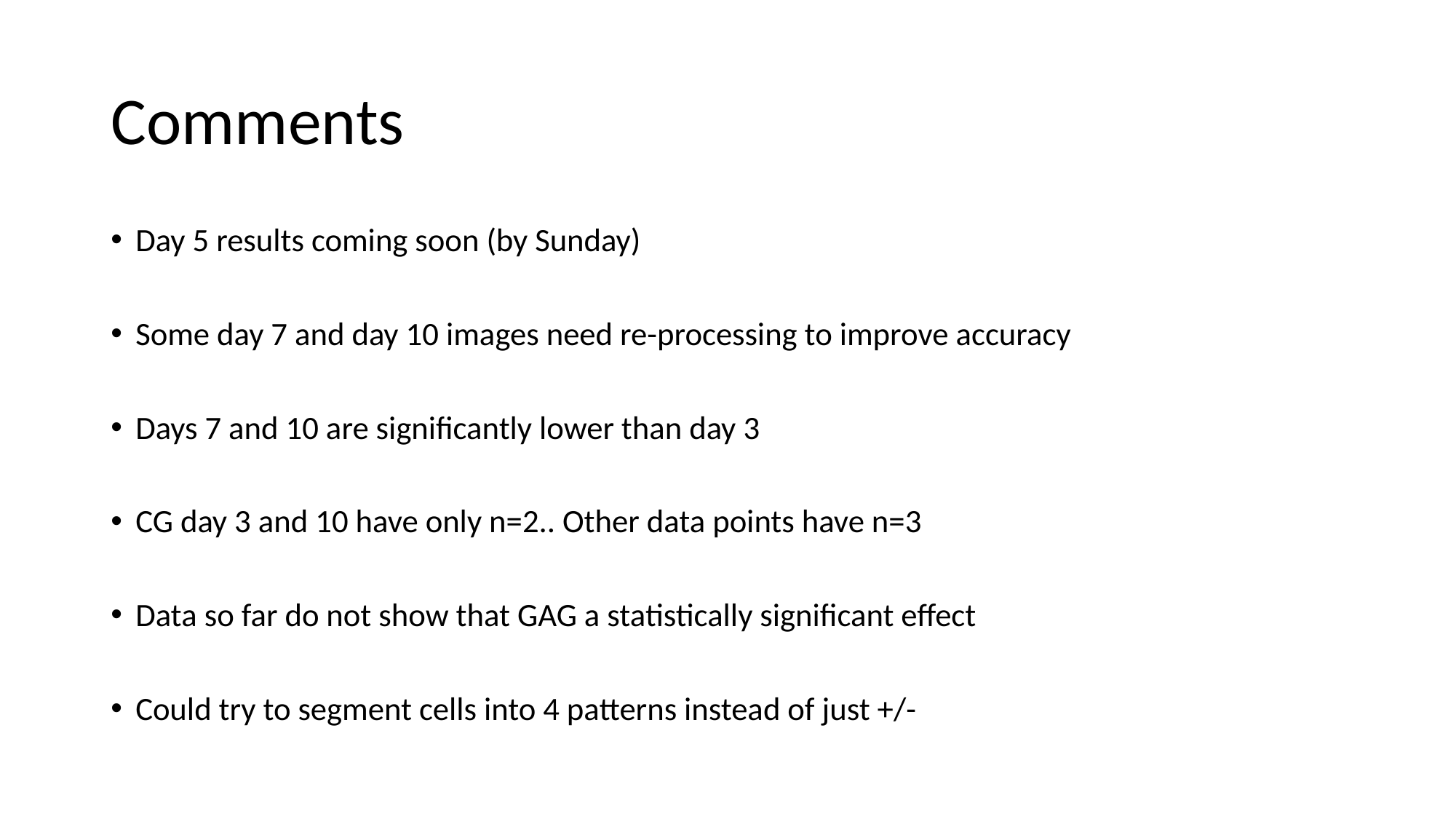

# Comments
Day 5 results coming soon (by Sunday)

Some day 7 and day 10 images need re-processing to improve accuracy

Days 7 and 10 are significantly lower than day 3

CG day 3 and 10 have only n=2.. Other data points have n=3

Data so far do not show that GAG a statistically significant effect

Could try to segment cells into 4 patterns instead of just +/-